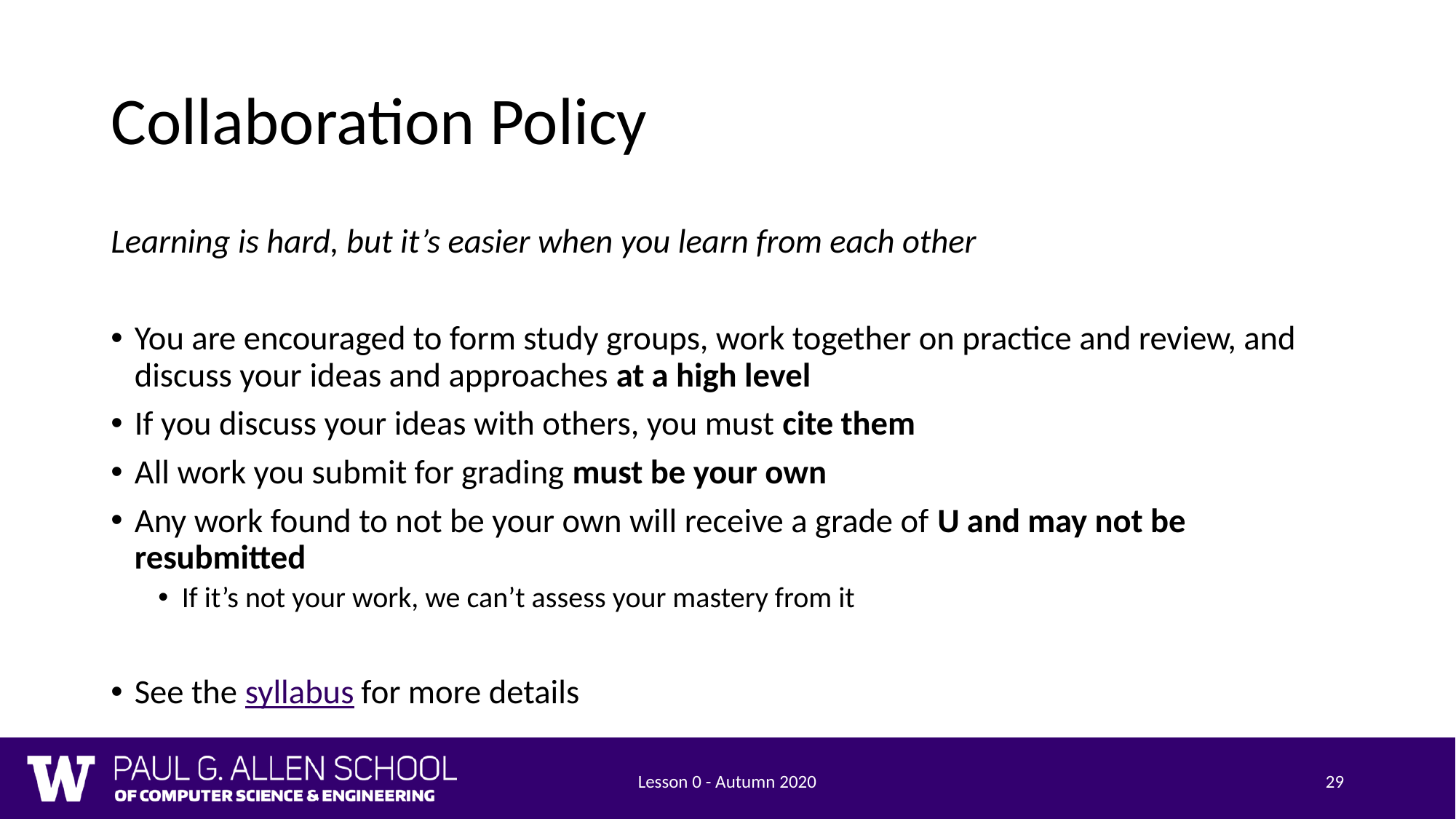

# Collaboration Policy
Learning is hard, but it’s easier when you learn from each other

You are encouraged to form study groups, work together on practice and review, and discuss your ideas and approaches at a high level
If you discuss your ideas with others, you must cite them
All work you submit for grading must be your own
Any work found to not be your own will receive a grade of U and may not be resubmitted
If it’s not your work, we can’t assess your mastery from it

See the syllabus for more details

Lesson 0 - Autumn 2020
29